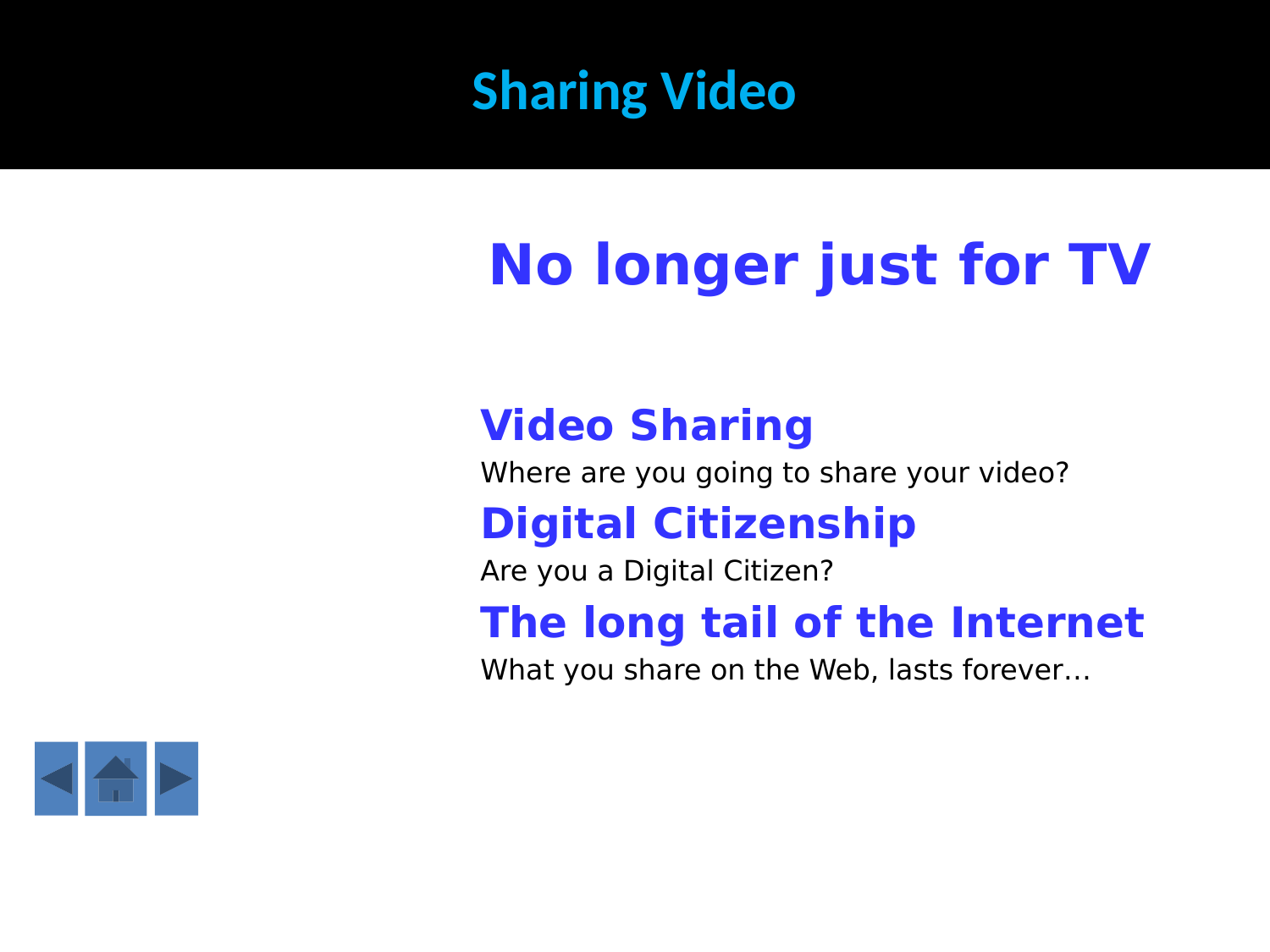

Sharing Video
Sharing
No longer just for TV
Video Sharing
Where are you going to share your video?
Digital Citizenship
Are you a Digital Citizen?
The long tail of the Internet
What you share on the Web, lasts forever…